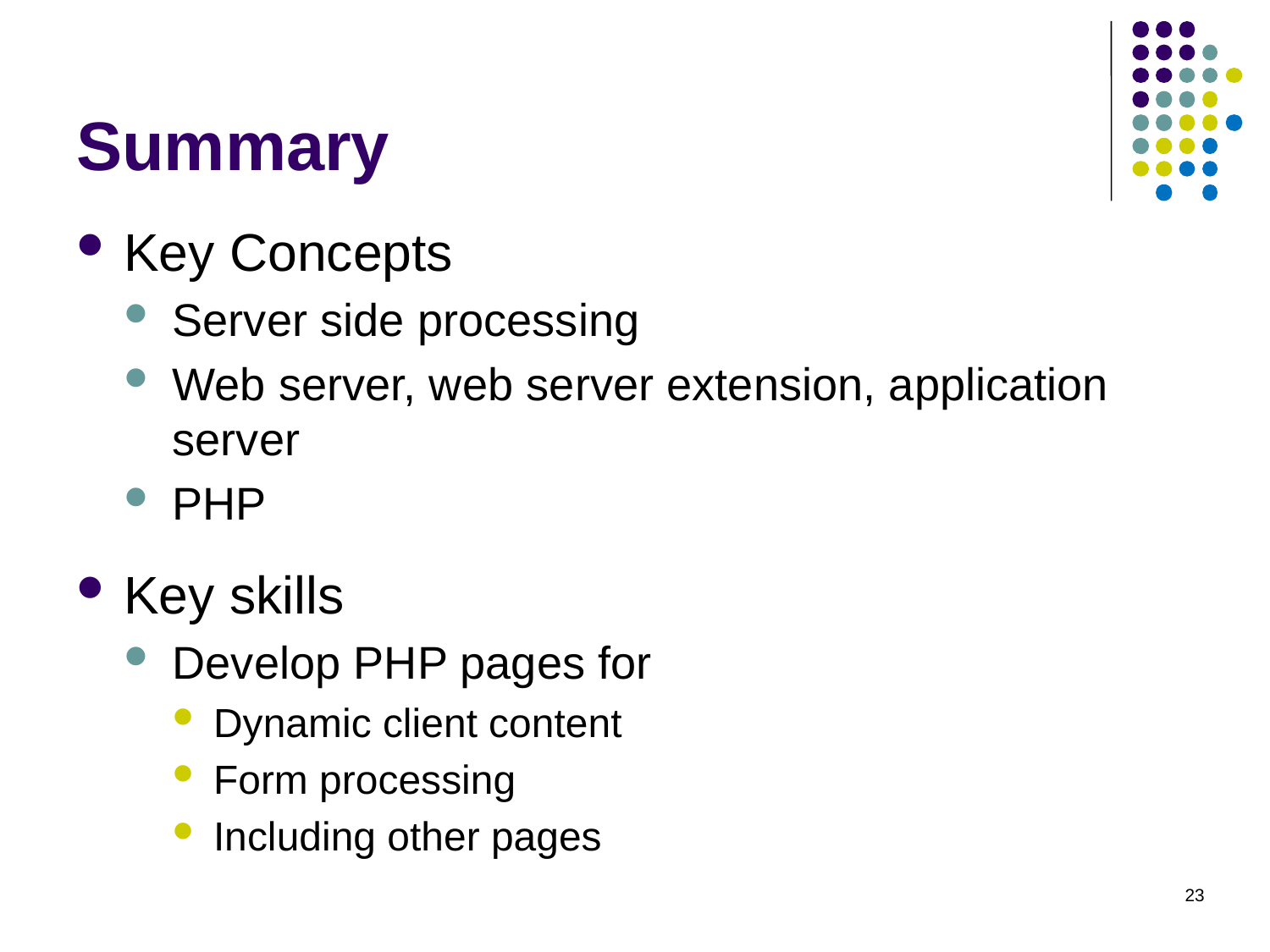

# Summary
Key Concepts
Server side processing
Web server, web server extension, application server
PHP
Key skills
Develop PHP pages for
Dynamic client content
Form processing
Including other pages
23